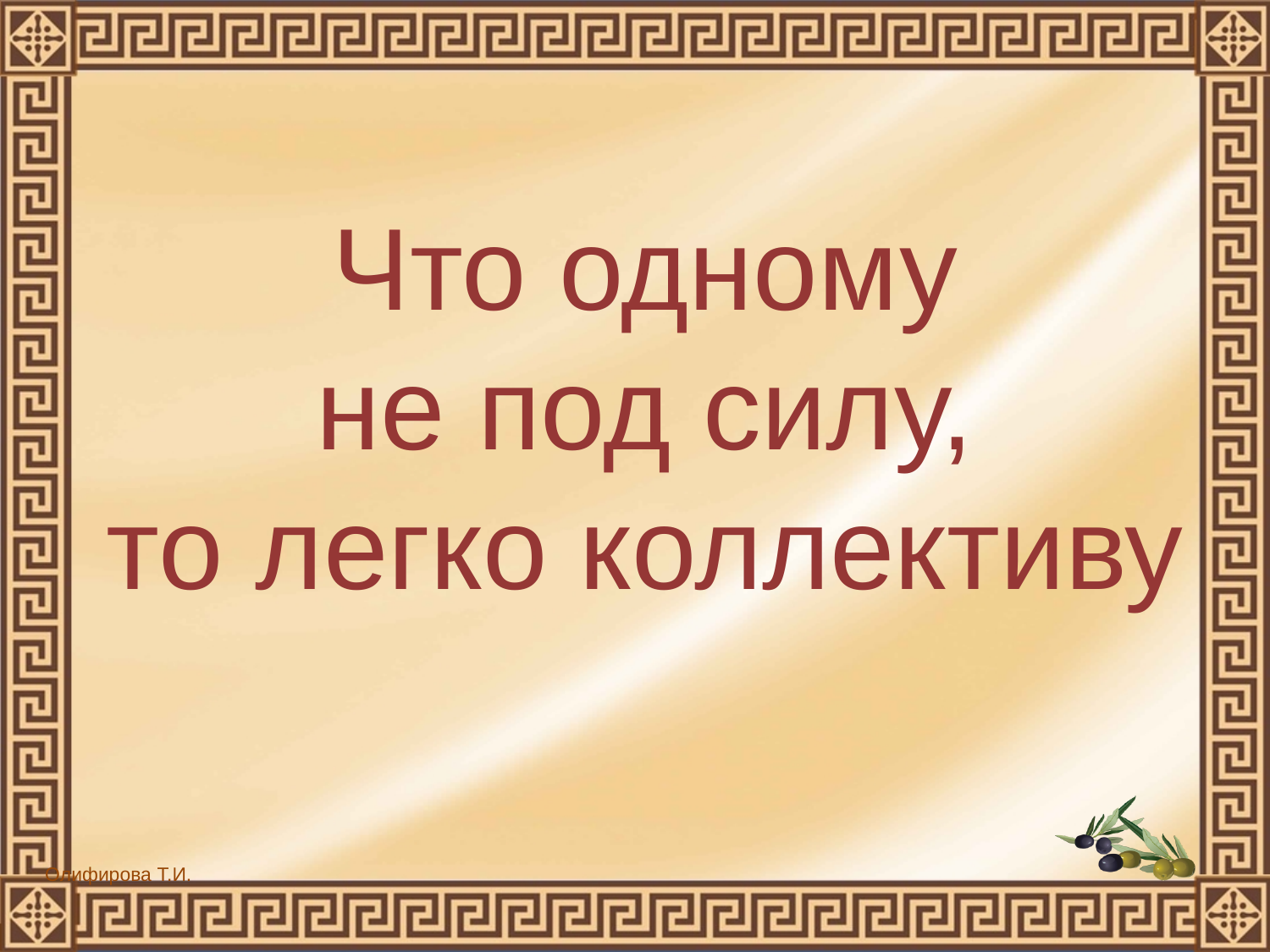

# Что одному не под силу, то легко коллективу